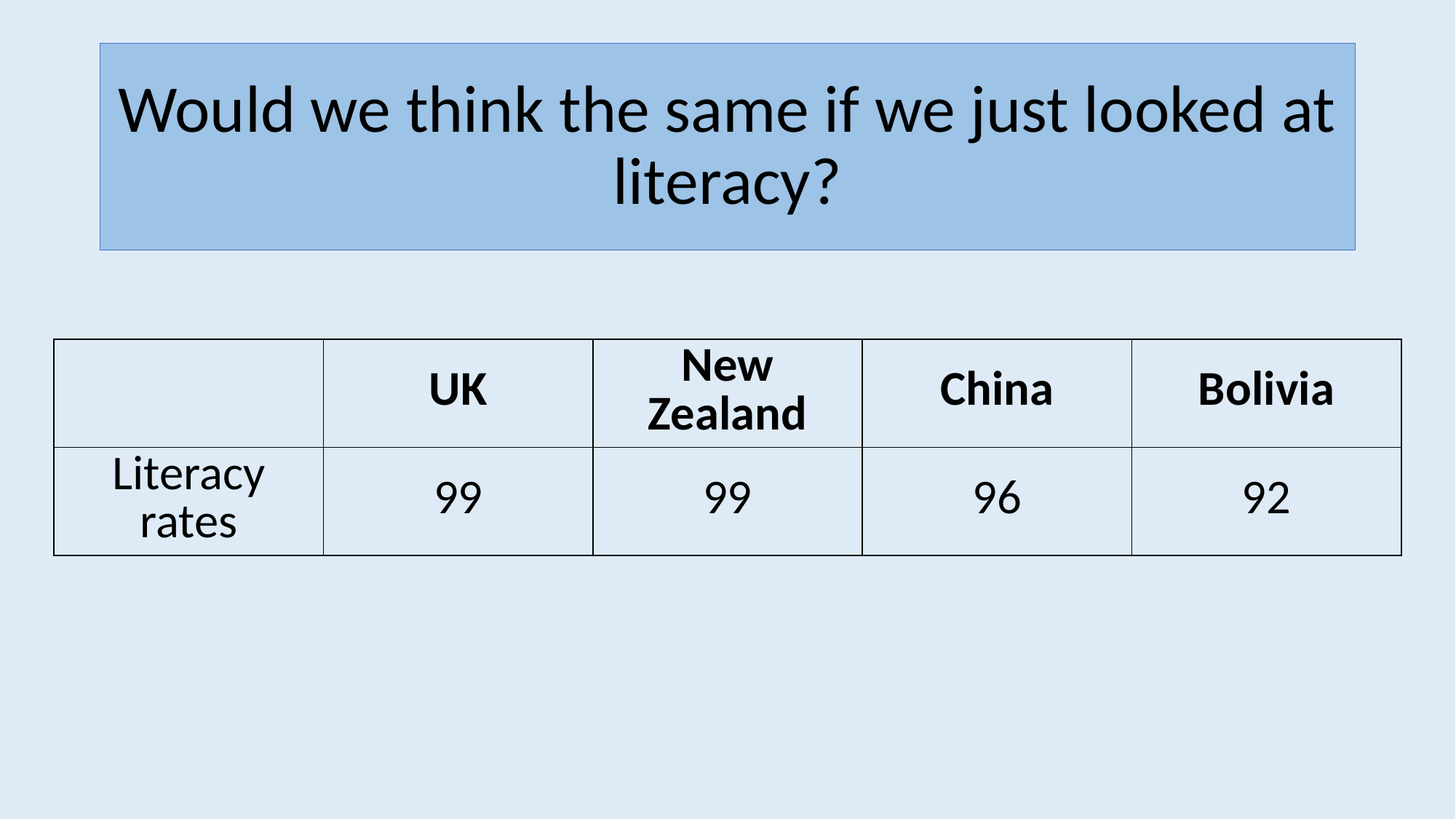

# Would we think the same if we just looked at literacy?
|  | UK | New Zealand | China | Bolivia |
| --- | --- | --- | --- | --- |
| Literacy rates | 99 | 99 | 96 | 92 |